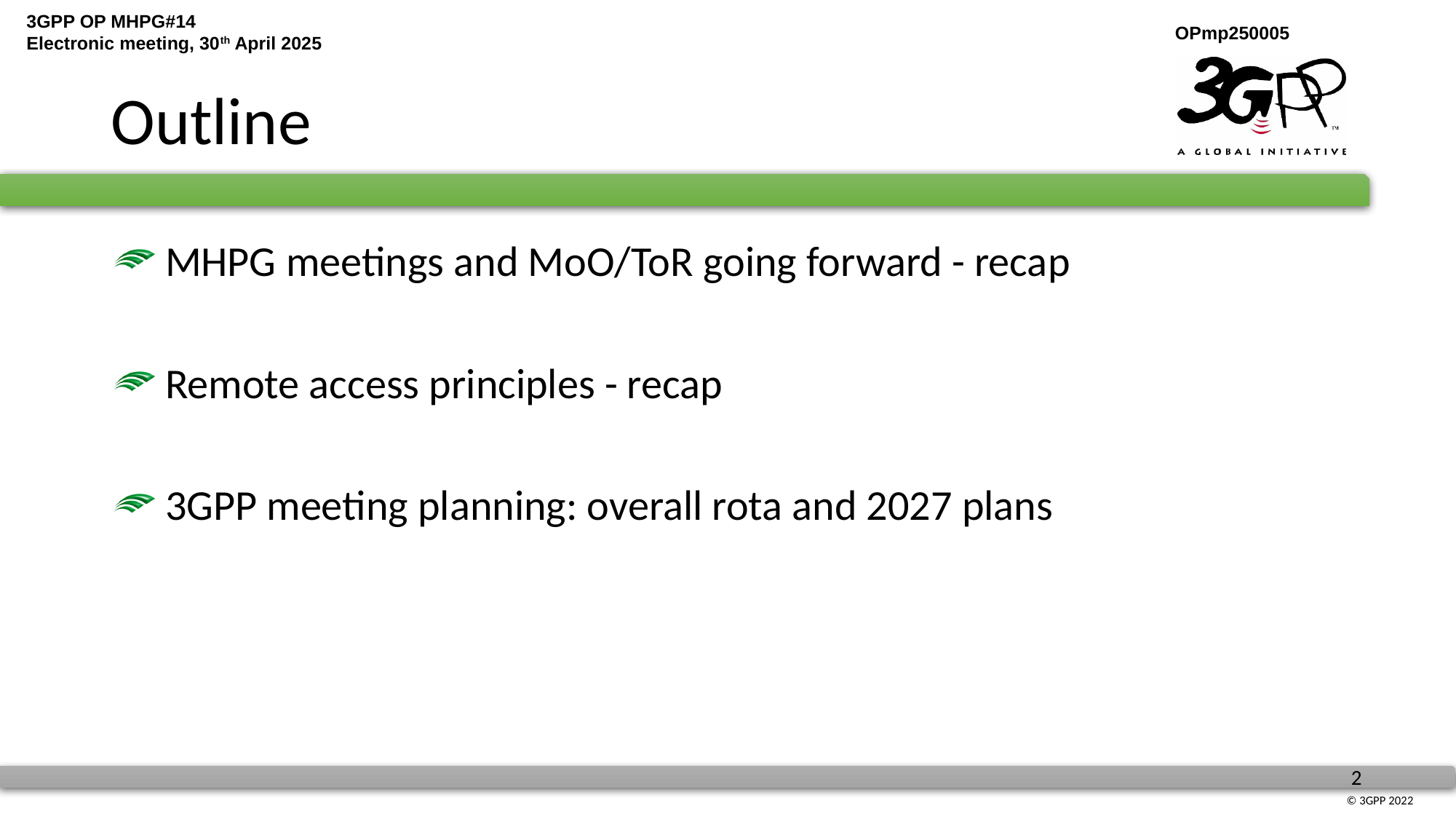

# Outline
 MHPG meetings and MoO/ToR going forward - recap

 Remote access principles - recap

 3GPP meeting planning: overall rota and 2027 plans